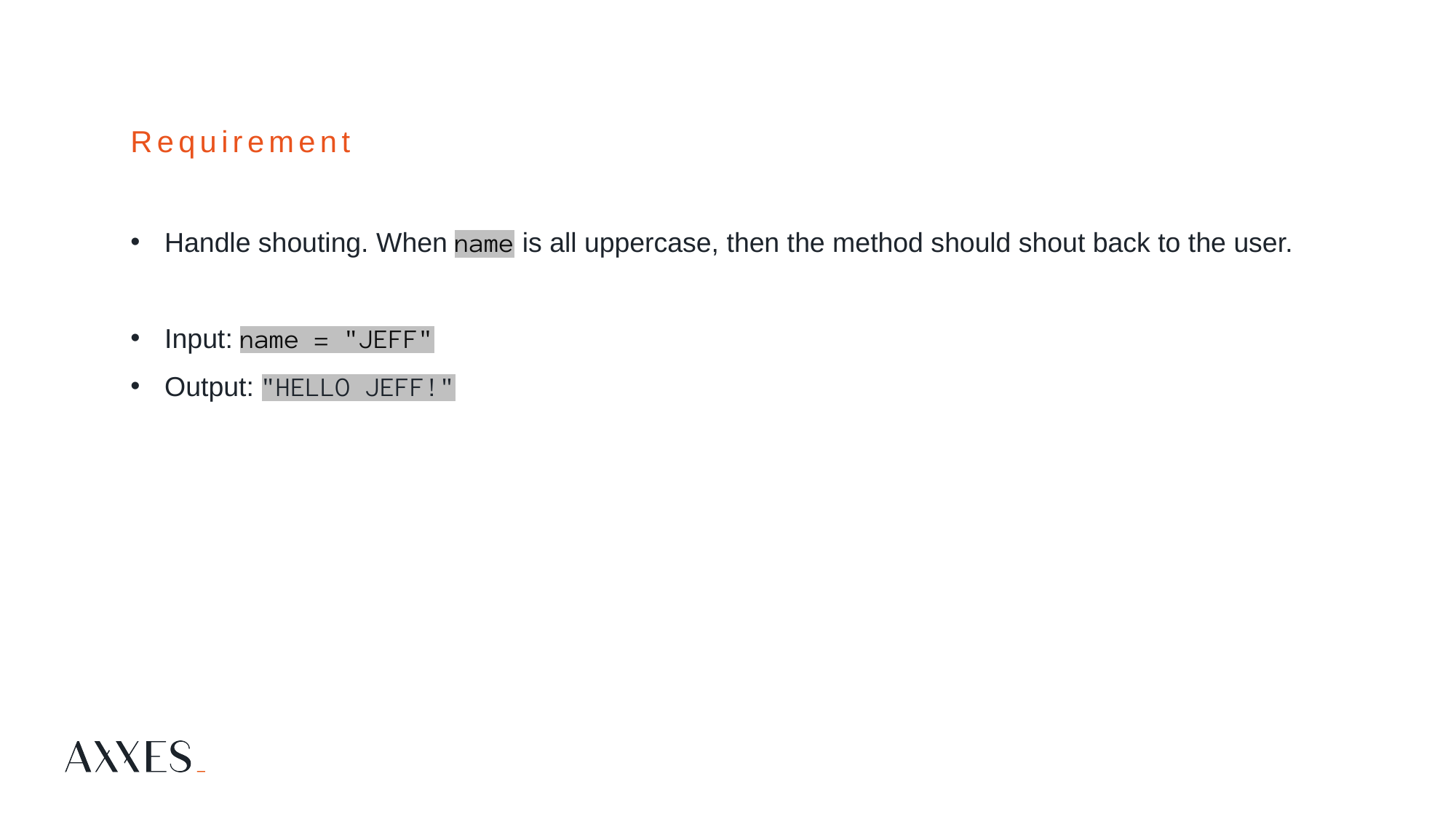

# Requirement
Handle shouting. When name is all uppercase, then the method should shout back to the user.

Input: name = "JEFF"
Output: "HELLO JEFF!"